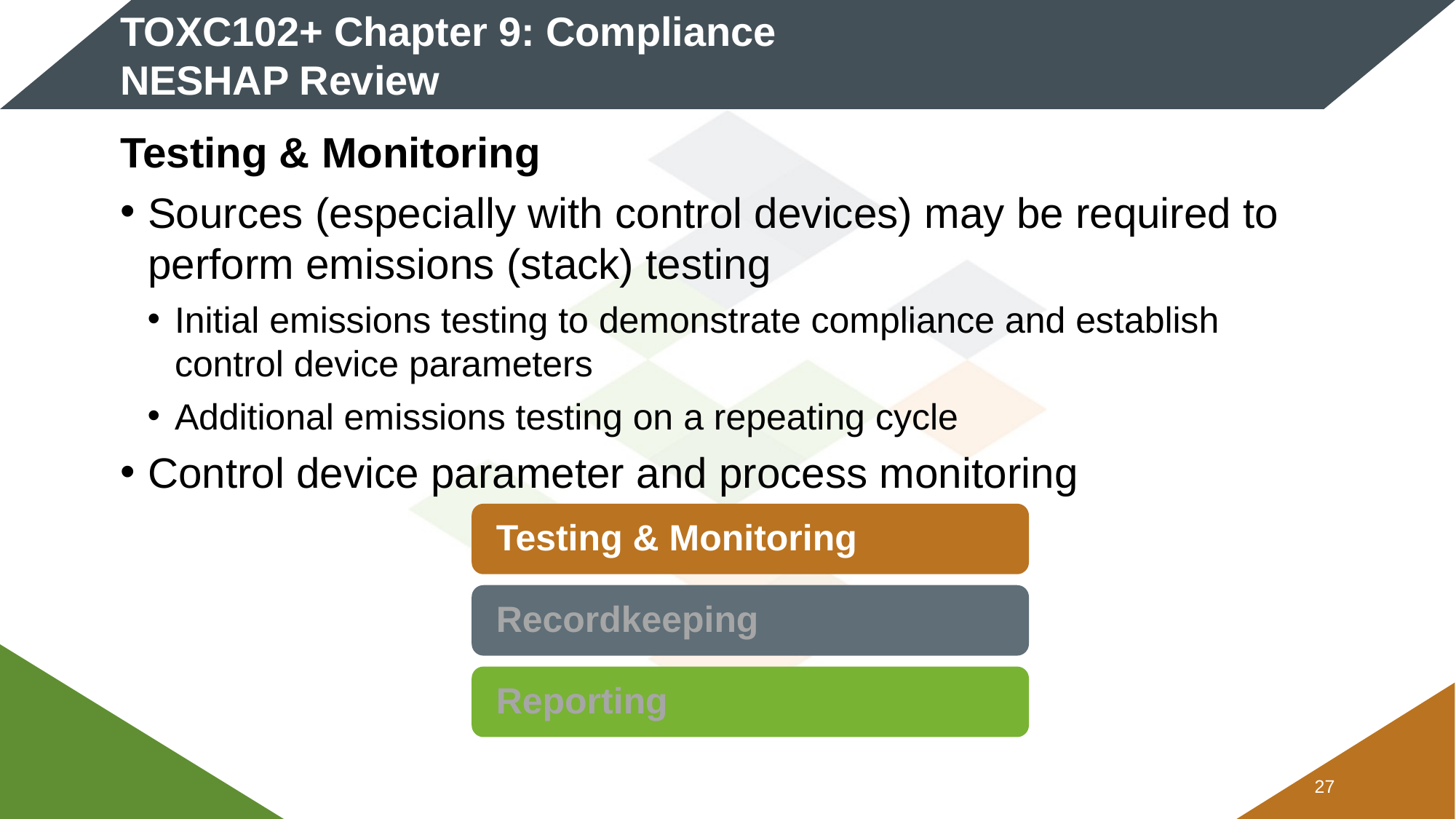

# TOXC102+ Chapter 9: Compliance NESHAP Review
Testing & Monitoring
Sources (especially with control devices) may be required to perform emissions (stack) testing
Initial emissions testing to demonstrate compliance and establish control device parameters
Additional emissions testing on a repeating cycle
Control device parameter and process monitoring
Testing & Monitoring
Recordkeeping
Reporting
27